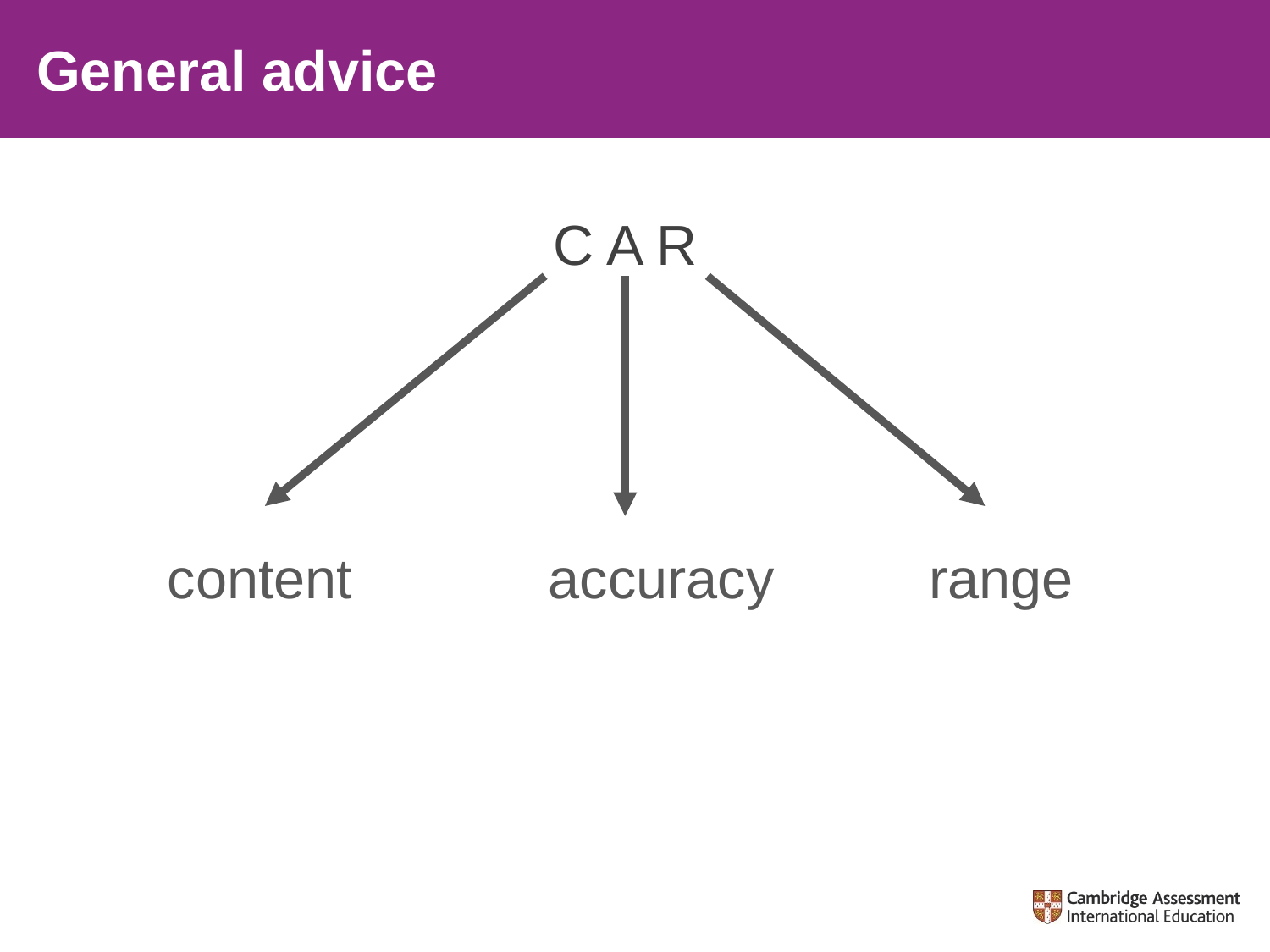

# General advice
C A R

content 		accuracy 		range